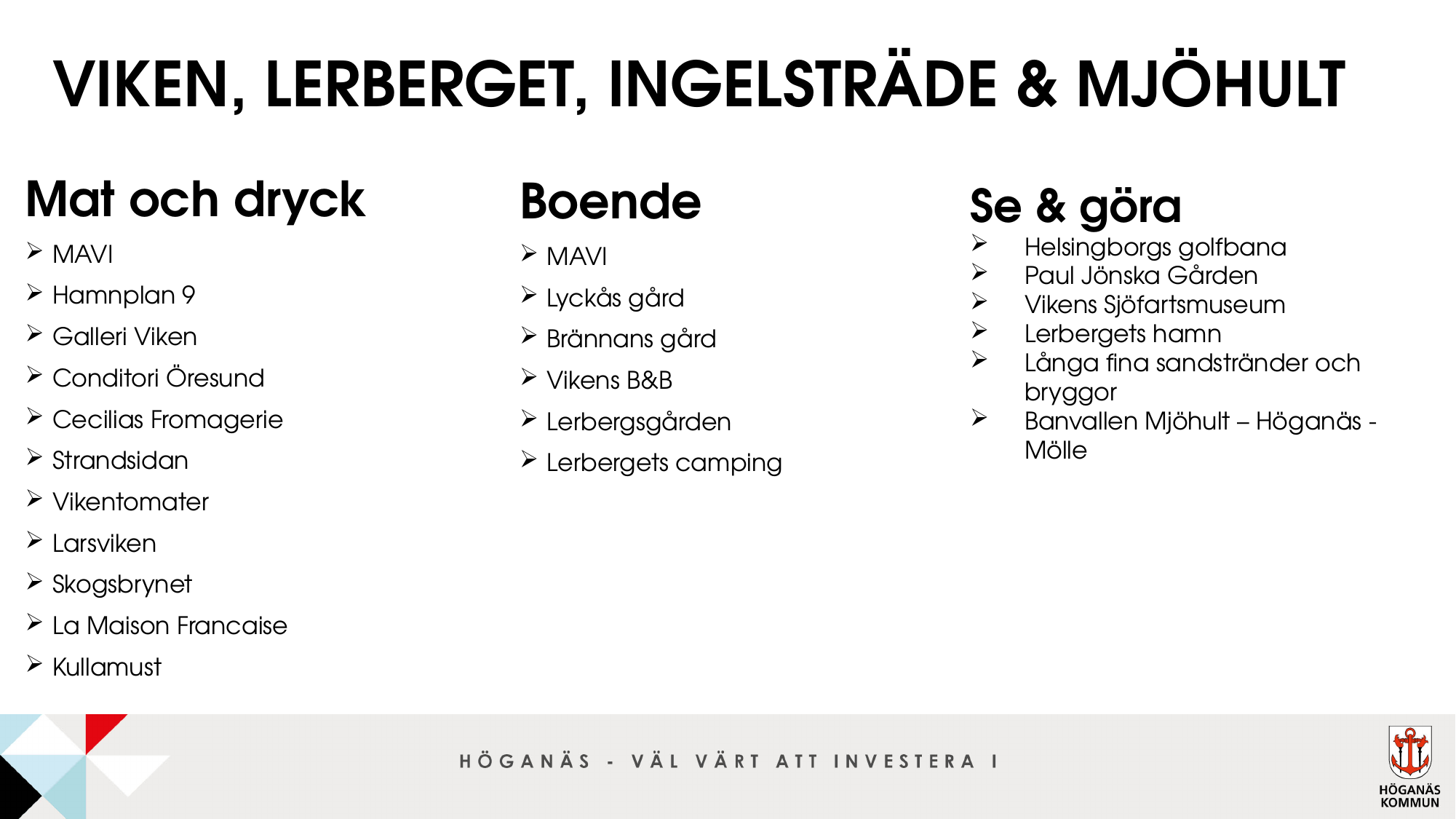

# Viken, Lerberget, Ingelsträde & Mjöhult
Mat och dryck
MAVI
Hamnplan 9
Galleri Viken
Conditori Öresund
Cecilias Fromagerie
Strandsidan
Vikentomater
Larsviken
Skogsbrynet
La Maison Francaise
Kullamust

Boende
MAVI
Lyckås gård
Brännans gård
Vikens B&B
Lerbergsgården
Lerbergets camping
Se & göra
Helsingborgs golfbana
Paul Jönska Gården
Vikens Sjöfartsmuseum
Lerbergets hamn
Långa fina sandstränder och bryggor
Banvallen Mjöhult – Höganäs - Mölle